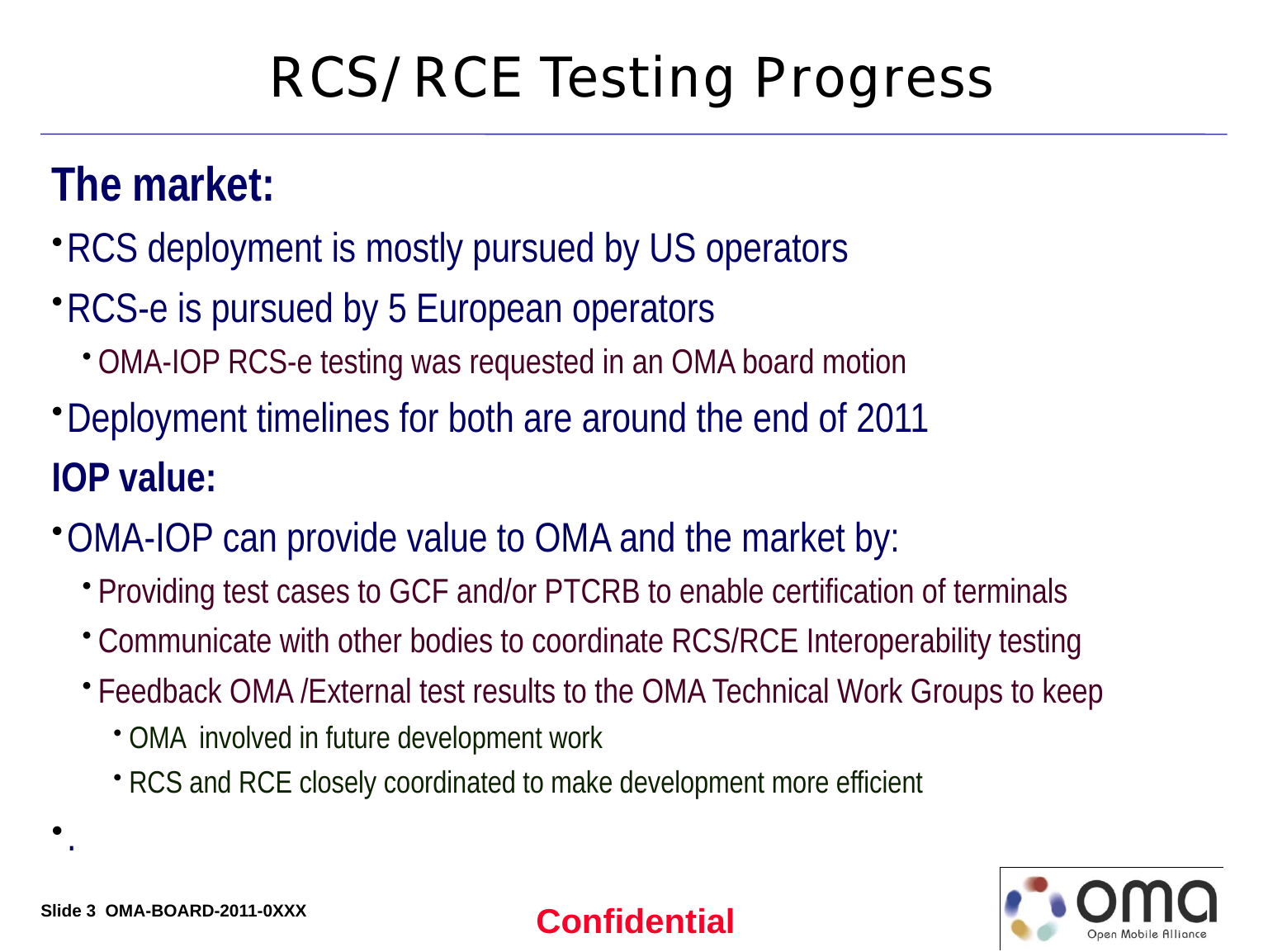

# RCS/RCE Testing Progress
The market:
RCS deployment is mostly pursued by US operators
RCS-e is pursued by 5 European operators
OMA-IOP RCS-e testing was requested in an OMA board motion
Deployment timelines for both are around the end of 2011
IOP value:
OMA-IOP can provide value to OMA and the market by:
Providing test cases to GCF and/or PTCRB to enable certification of terminals
Communicate with other bodies to coordinate RCS/RCE Interoperability testing
Feedback OMA /External test results to the OMA Technical Work Groups to keep
OMA  involved in future development work
RCS and RCE closely coordinated to make development more efficient
.